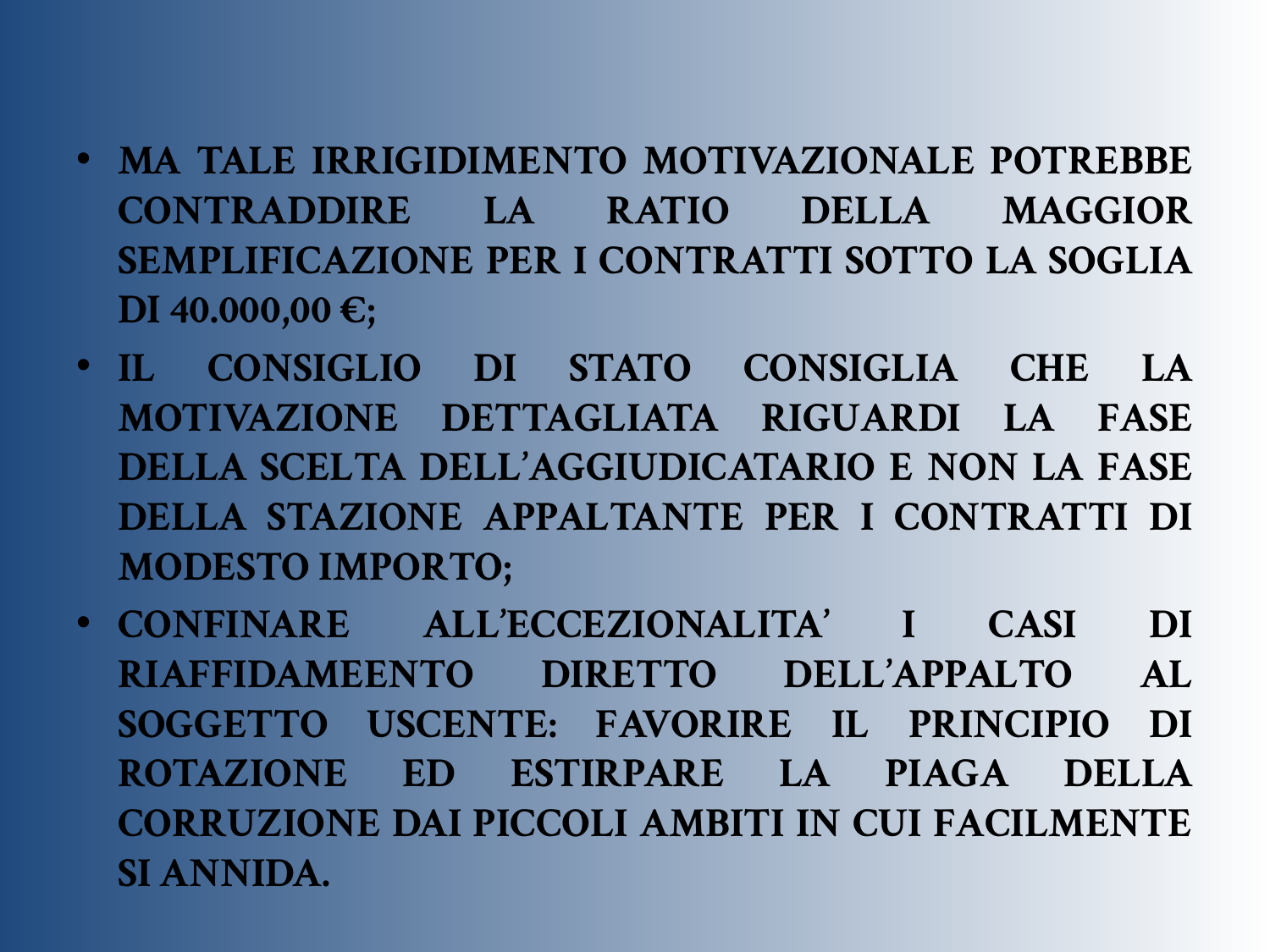

MA TALE IRRIGIDIMENTO MOTIVAZIONALE POTREBBE CONTRADDIRE LA RATIO DELLA MAGGIOR SEMPLIFICAZIONE PER I CONTRATTI SOTTO LA SOGLIA DI 40.000,00 €;
IL CONSIGLIO DI STATO CONSIGLIA CHE LA MOTIVAZIONE DETTAGLIATA RIGUARDI LA FASE DELLA SCELTA DELL’AGGIUDICATARIO E NON LA FASE DELLA STAZIONE APPALTANTE PER I CONTRATTI DI MODESTO IMPORTO;
CONFINARE ALL’ECCEZIONALITA’ I CASI DI RIAFFIDAMEENTO DIRETTO DELL’APPALTO AL SOGGETTO USCENTE: FAVORIRE IL PRINCIPIO DI ROTAZIONE ED ESTIRPARE LA PIAGA DELLA CORRUZIONE DAI PICCOLI AMBITI IN CUI FACILMENTE SI ANNIDA.